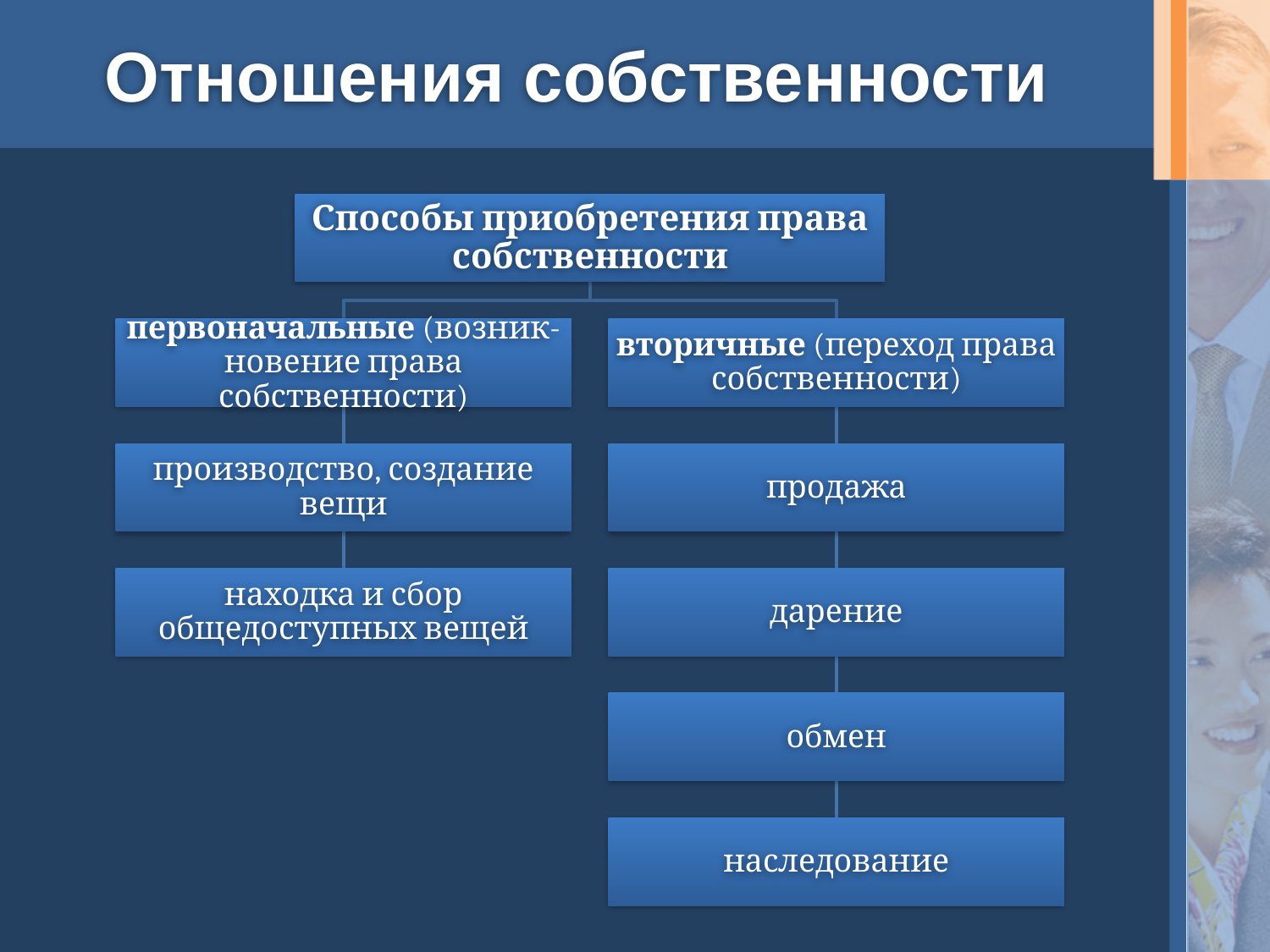

# Отношения собственности

Способы приобретения права собственности

первоначальные (возник- новение права собственности)

вторичные (переход права собственности)

производство, создание вещи

продажа

находка и сбор общедоступных вещей

дарение

обмен

наследование